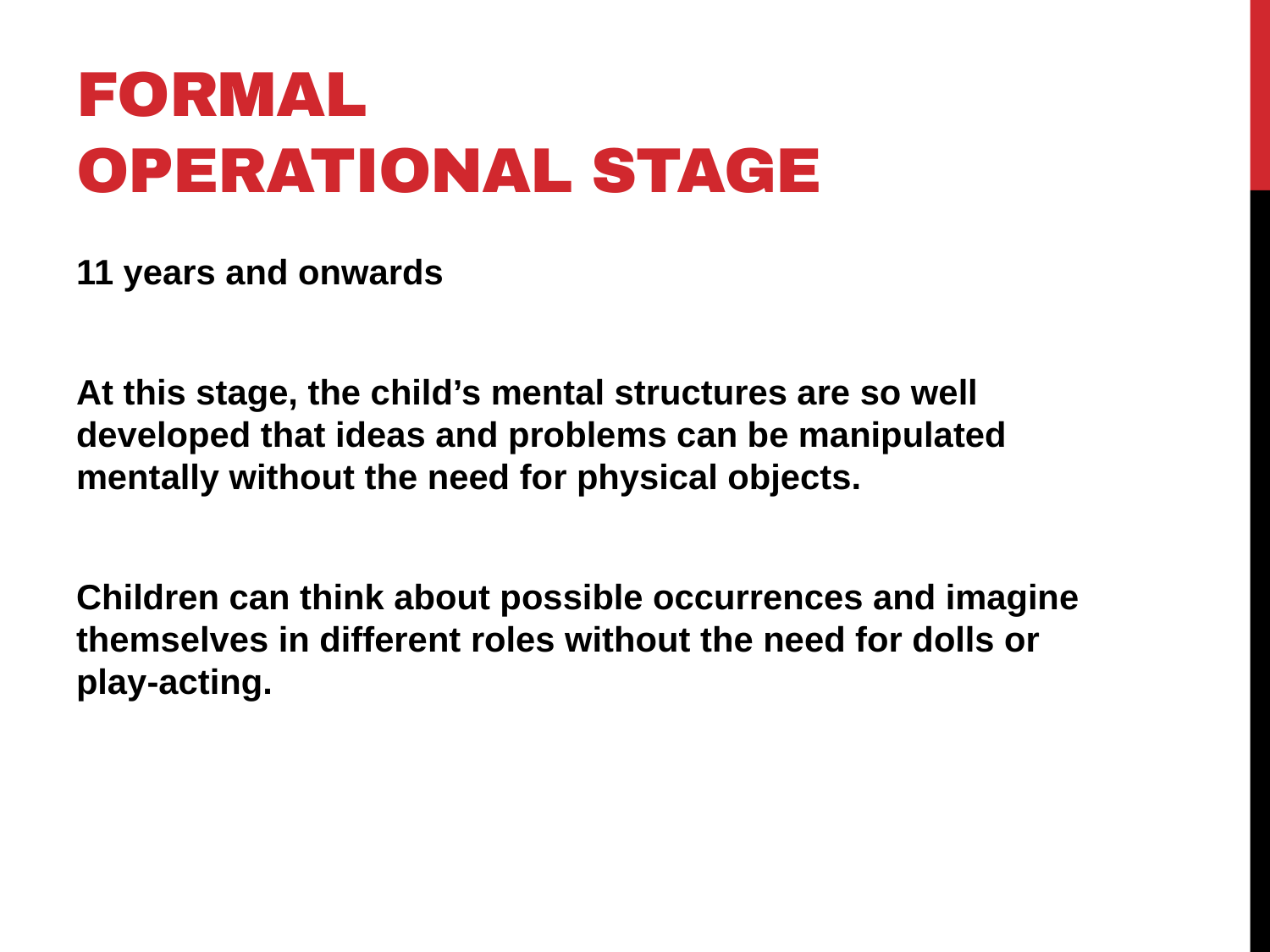

# Formal Operational Stage
11 years and onwards

At this stage, the child’s mental structures are so well developed that ideas and problems can be manipulated mentally without the need for physical objects.

Children can think about possible occurrences and imagine themselves in different roles without the need for dolls or play-acting.